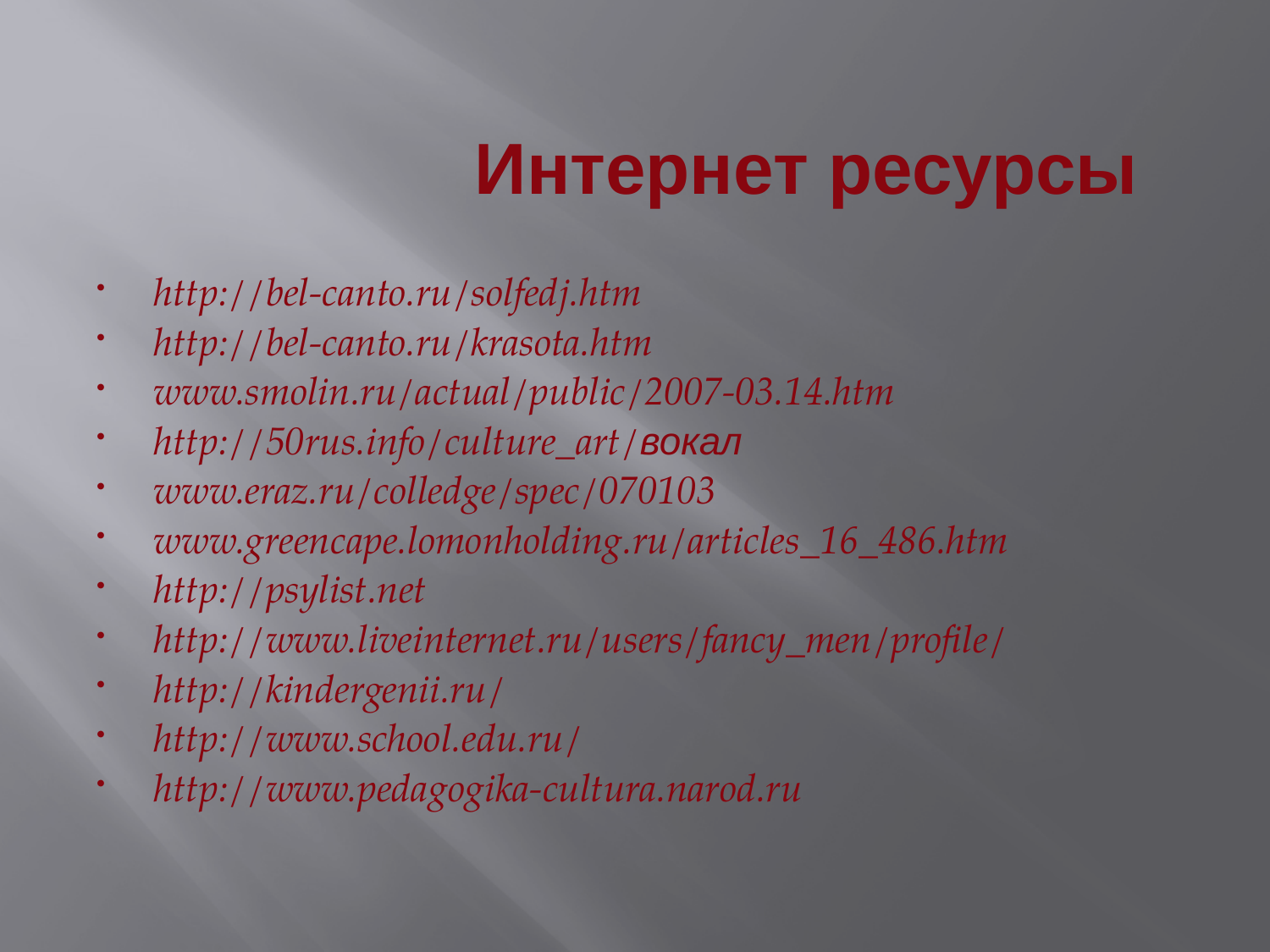

# Интернет ресурсы
http://bel-canto.ru/solfedj.htm
http://bel-canto.ru/krasota.htm
www.smolin.ru/actual/public/2007-03.14.htm
http://50rus.info/culture_art/вокал
www.eraz.ru/colledge/spec/070103
www.greencape.lomonholding.ru/articles_16_486.htm
http://psylist.net
http://www.liveinternet.ru/users/fancy_men/profile/
http://kindergenii.ru/
http://www.school.edu.ru/
http://www.pedagogika-cultura.narod.ru